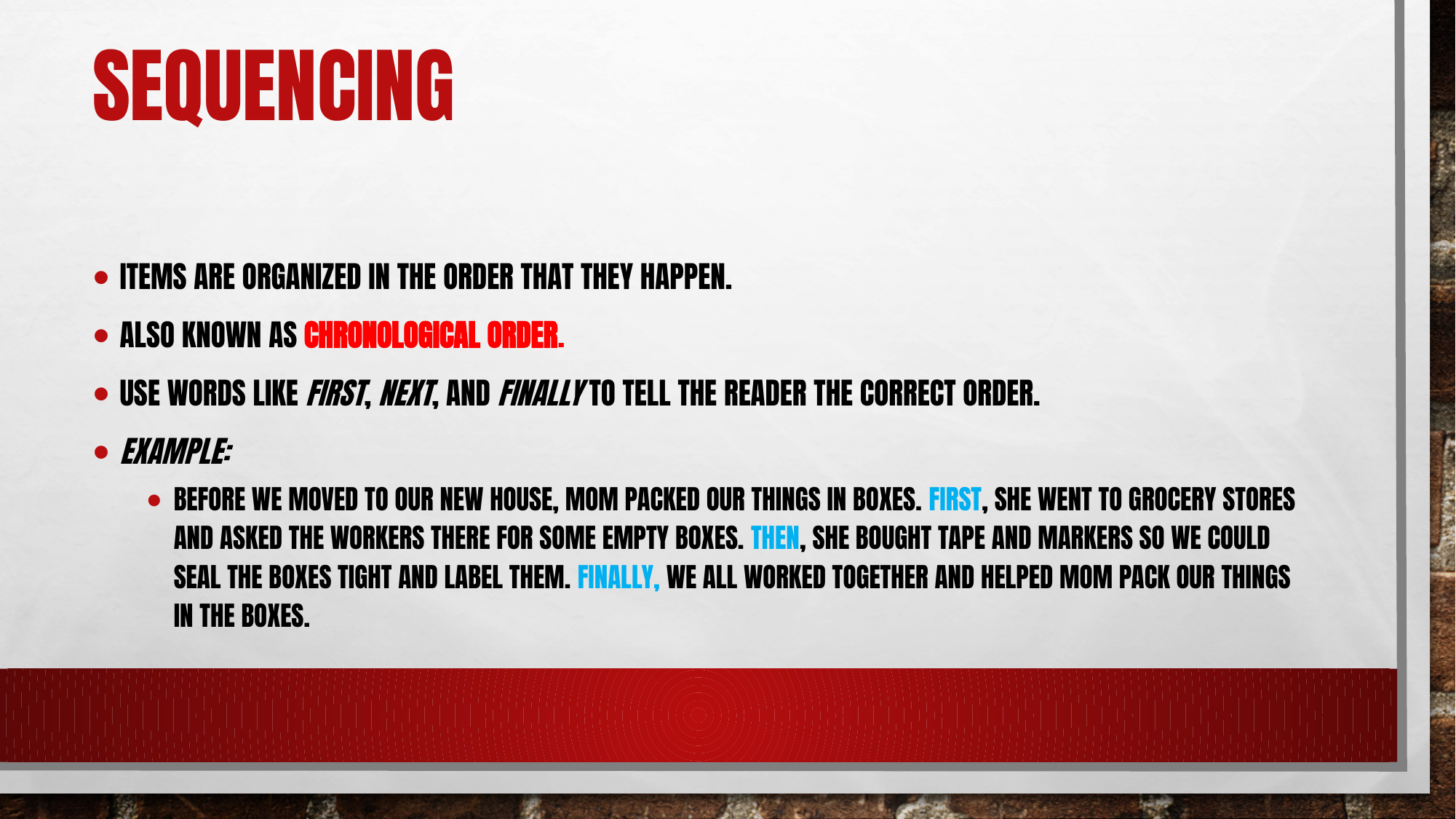

# Sequencing
Items are organized in the order that they happen.
also known as chronological order.
Use words like first, next, and finally to tell the reader the correct order.
example:
Before we moved to our new house, Mom packed our things in boxes. First, she went to grocery stores and asked the workers there for some empty boxes. Then, she bought tape and markers so we could seal the boxes tight and label them. Finally, we all worked together and helped Mom pack our things in the boxes.